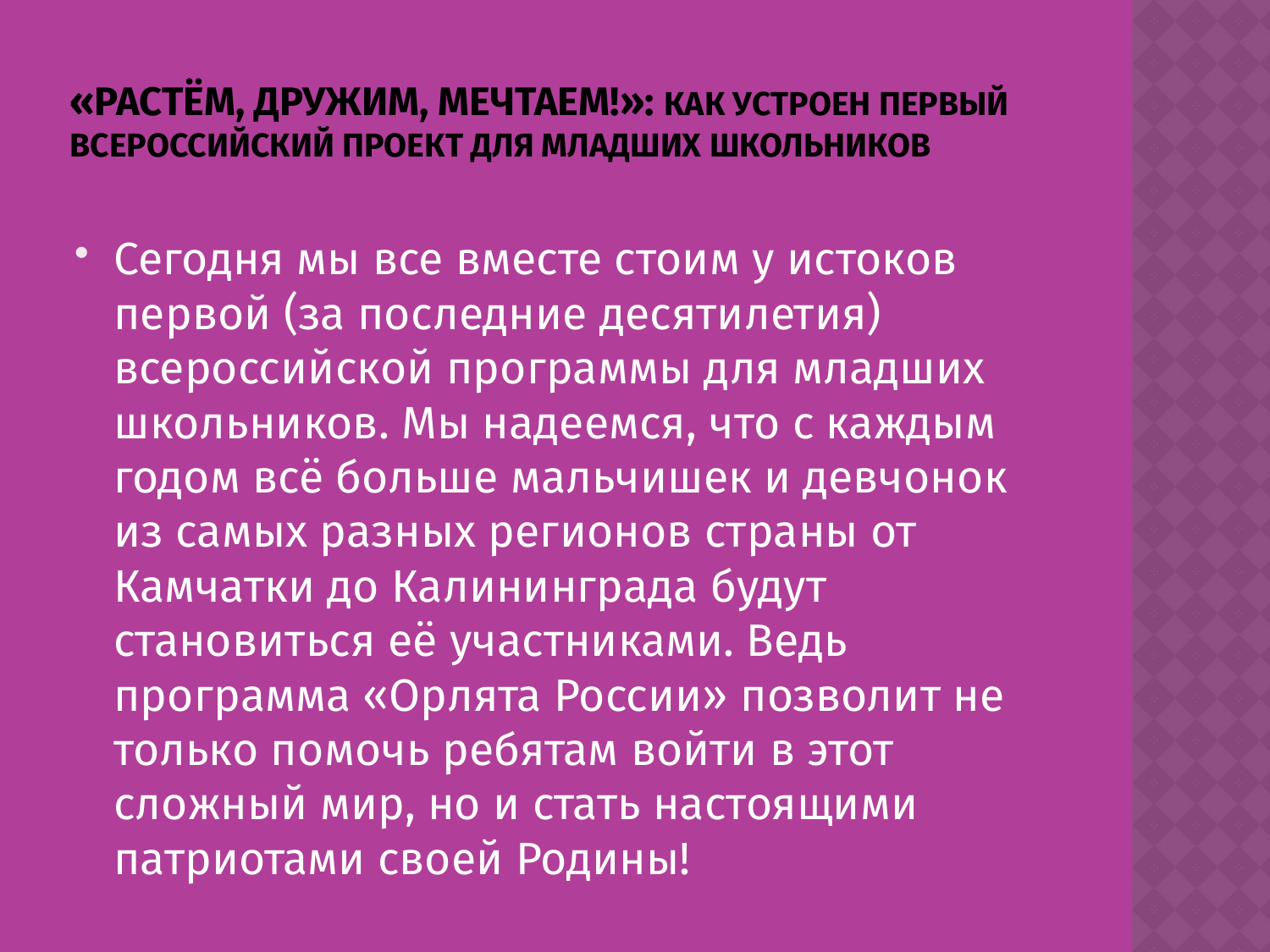

# «Растём, дружим, мечтаем!»: как устроен первый всероссийский проект для младших школьников
Сегодня мы все вместе стоим у истоков первой (за последние десятилетия) всероссийской программы для младших школьников. Мы надеемся, что с каждым годом всё больше мальчишек и девчонок из самых разных регионов страны от Камчатки до Калининграда будут становиться её участниками. Ведь программа «Орлята России» позволит не только помочь ребятам войти в этот сложный мир, но и стать настоящими патриотами своей Родины!